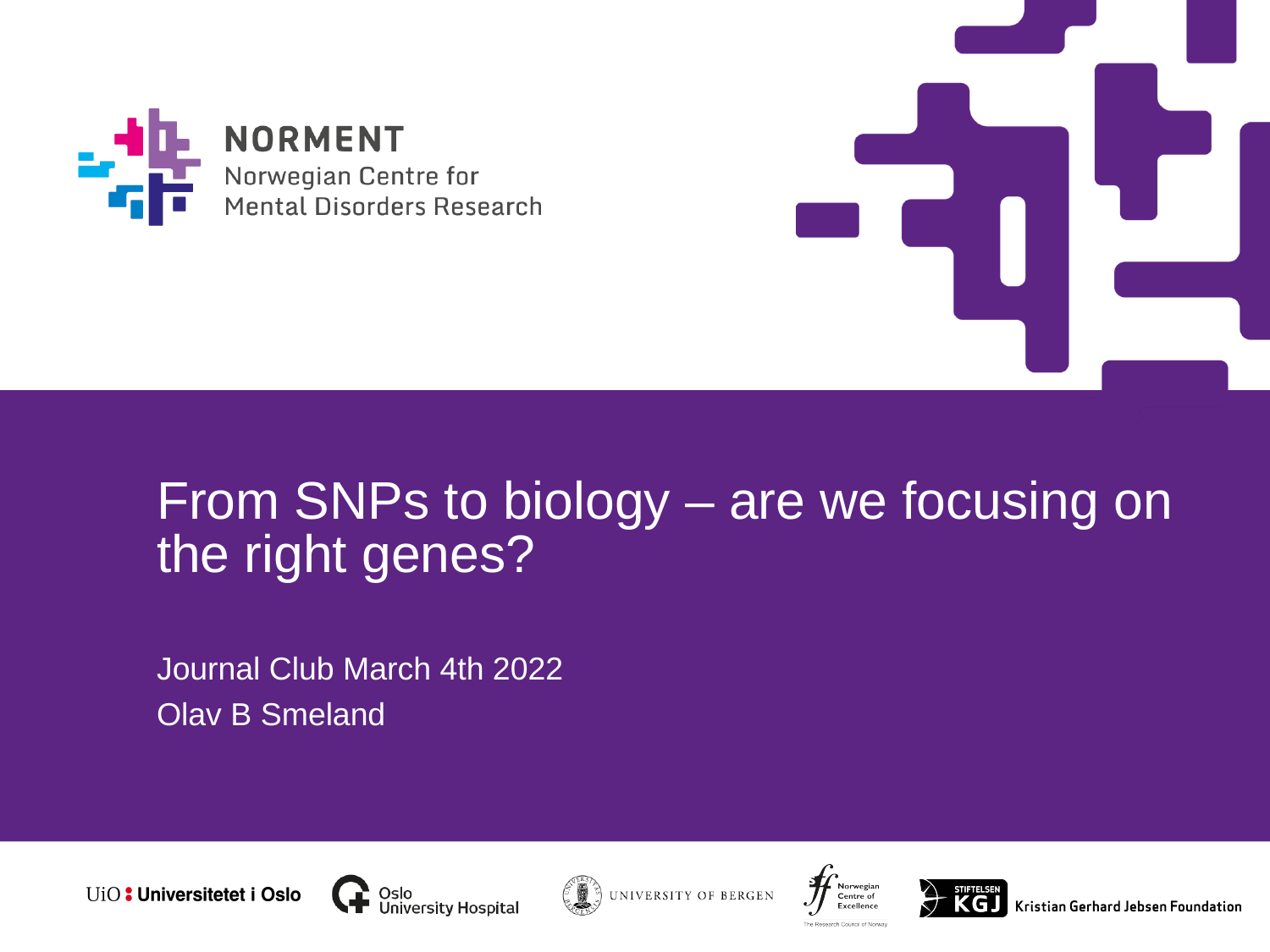

# From SNPs to biology – are we focusing on the right genes?

Journal Club March 4th 2022
Olav B Smeland